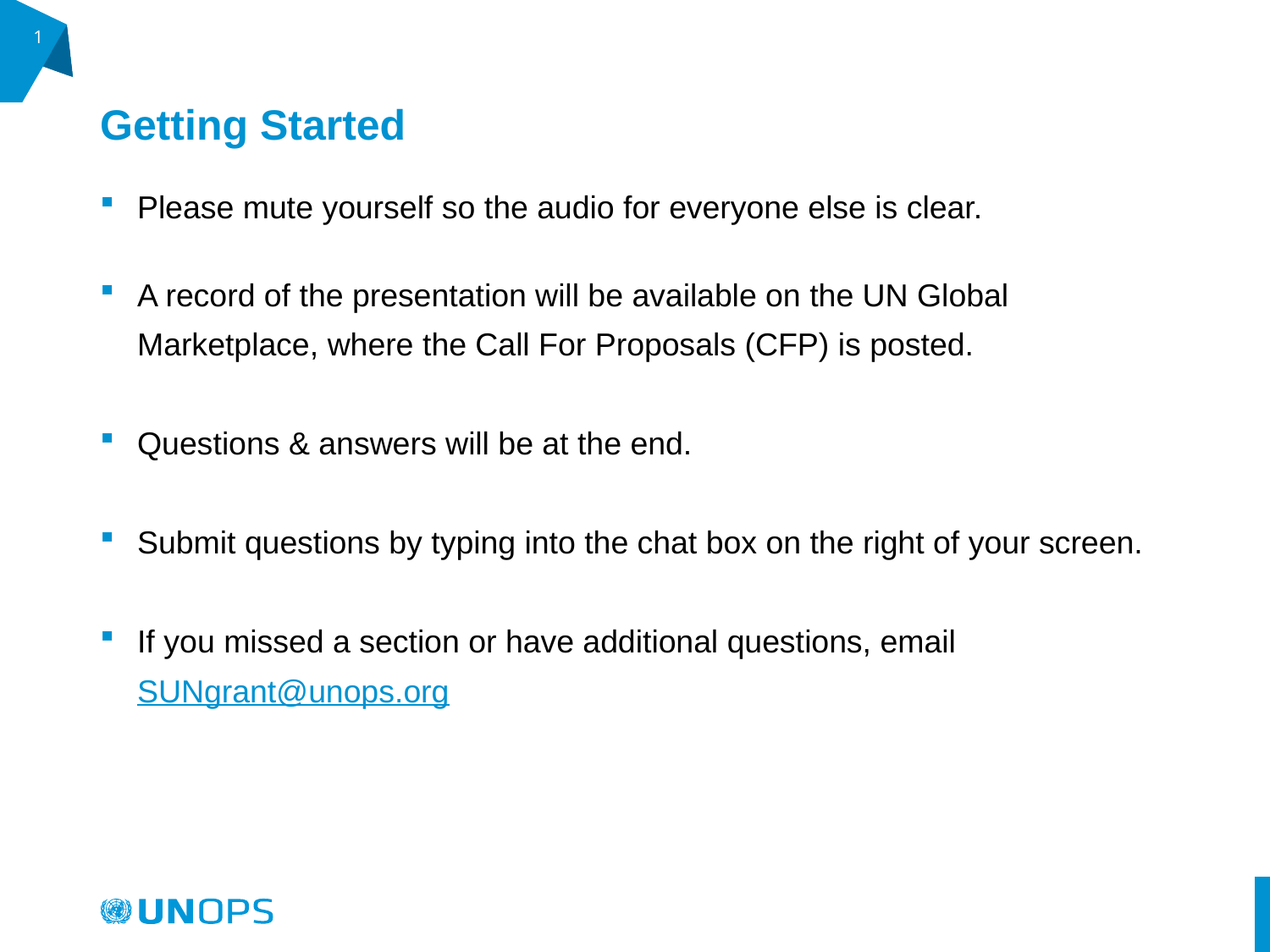

1
# Getting Started
Please mute yourself so the audio for everyone else is clear.
A record of the presentation will be available on the UN Global Marketplace, where the Call For Proposals (CFP) is posted.

Questions & answers will be at the end.

Submit questions by typing into the chat box on the right of your screen.

If you missed a section or have additional questions, email SUNgrant@unops.org